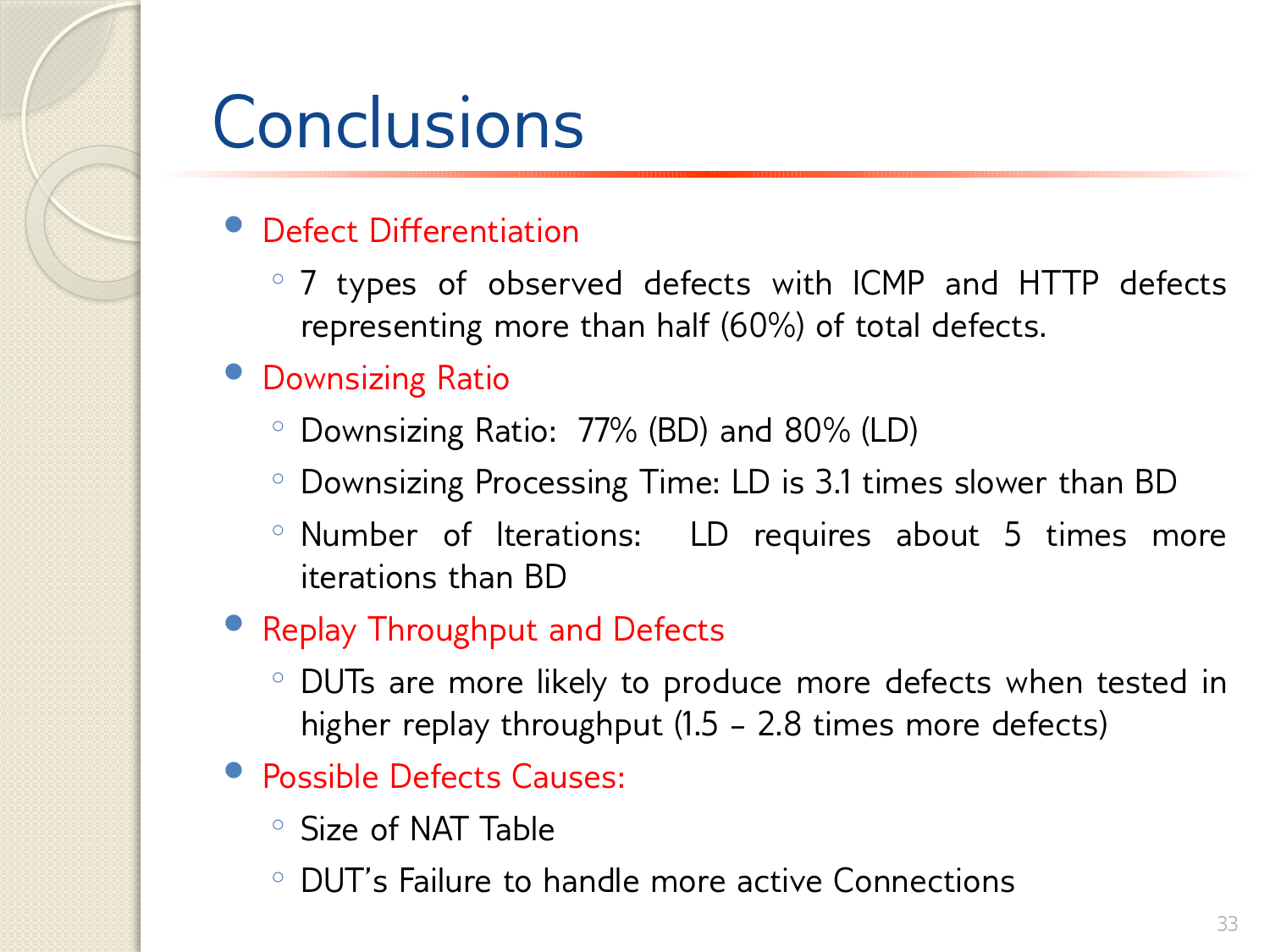

# Conclusions
Defect Differentiation
7 types of observed defects with ICMP and HTTP defects representing more than half (60%) of total defects.
Downsizing Ratio
Downsizing Ratio:  77% (BD) and 80% (LD)
Downsizing Processing Time: LD is 3.1 times slower than BD
Number of Iterations:  LD requires about 5 times more iterations than BD
Replay Throughput and Defects
DUTs are more likely to produce more defects when tested in higher replay throughput (1.5 – 2.8 times more defects)
Possible Defects Causes:
Size of NAT Table
DUT’s Failure to handle more active Connections
33